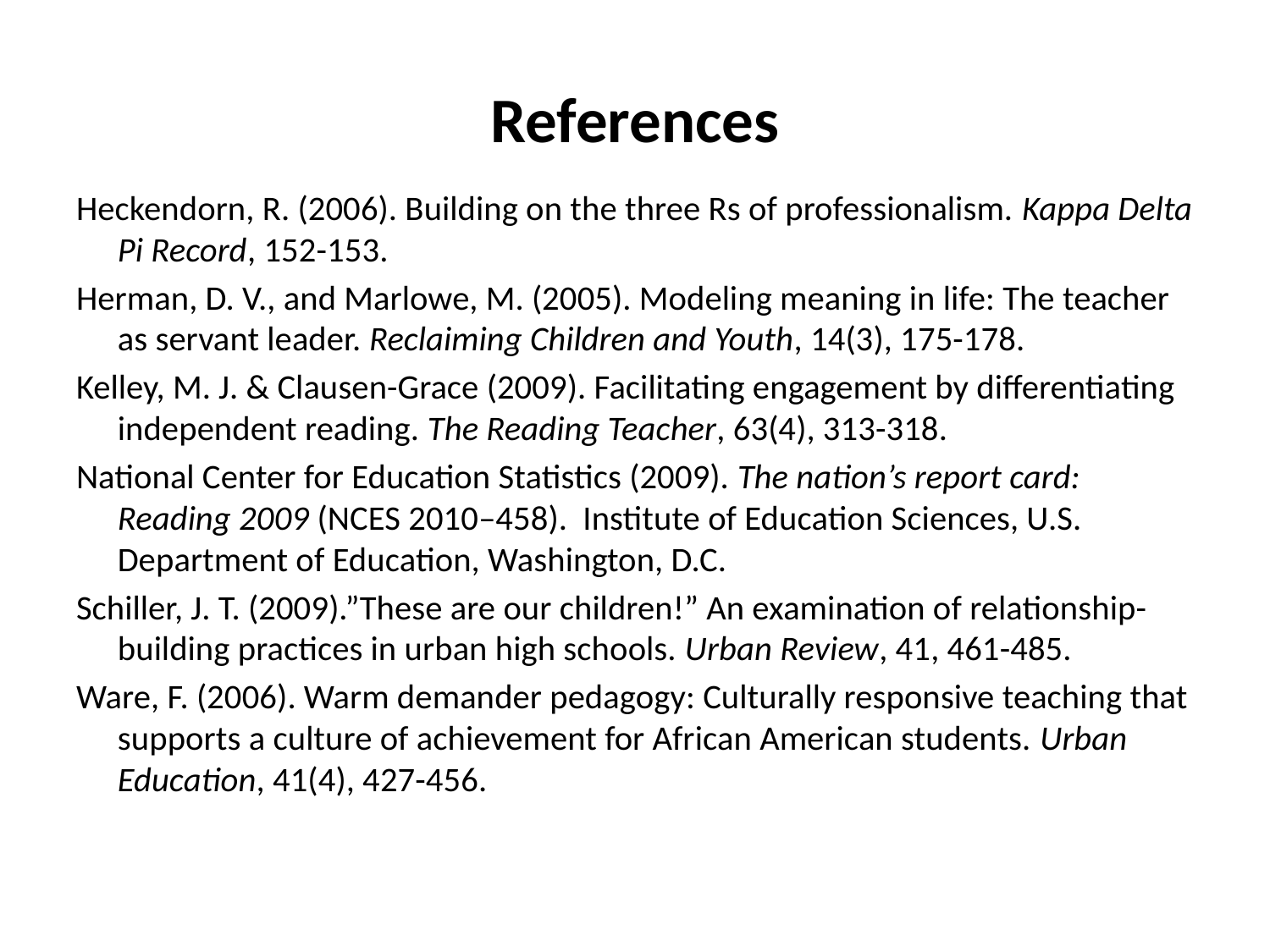

# References
Heckendorn, R. (2006). Building on the three Rs of professionalism. Kappa Delta Pi Record, 152-153.
Herman, D. V., and Marlowe, M. (2005). Modeling meaning in life: The teacher as servant leader. Reclaiming Children and Youth, 14(3), 175-178.
Kelley, M. J. & Clausen-Grace (2009). Facilitating engagement by differentiating independent reading. The Reading Teacher, 63(4), 313-318.
National Center for Education Statistics (2009). The nation’s report card: Reading 2009 (NCES 2010–458).  Institute of Education Sciences, U.S. Department of Education, Washington, D.C.
Schiller, J. T. (2009).”These are our children!” An examination of relationship-building practices in urban high schools. Urban Review, 41, 461-485.
Ware, F. (2006). Warm demander pedagogy: Culturally responsive teaching that supports a culture of achievement for African American students. Urban Education, 41(4), 427-456.